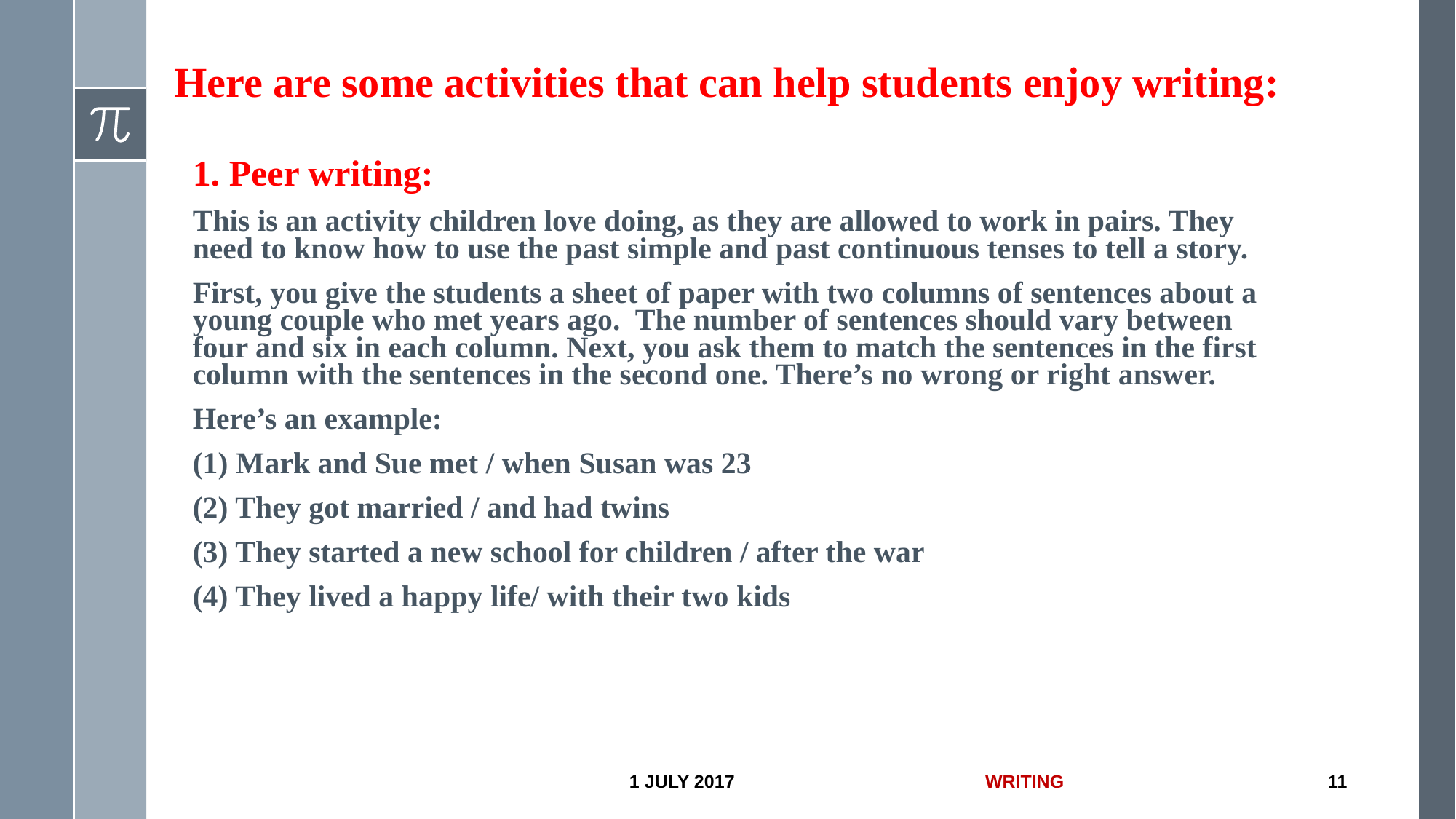

Here are some activities that can help students enjoy writing:
1. Peer writing:
This is an activity children love doing, as they are allowed to work in pairs. They need to know how to use the past simple and past continuous tenses to tell a story.
First, you give the students a sheet of paper with two columns of sentences about a young couple who met years ago.  The number of sentences should vary between four and six in each column. Next, you ask them to match the sentences in the first column with the sentences in the second one. There’s no wrong or right answer.
Here’s an example:
(1) Mark and Sue met / when Susan was 23
(2) They got married / and had twins
(3) They started a new school for children / after the war
(4) They lived a happy life/ with their two kids

1 July 2017
Writing
11